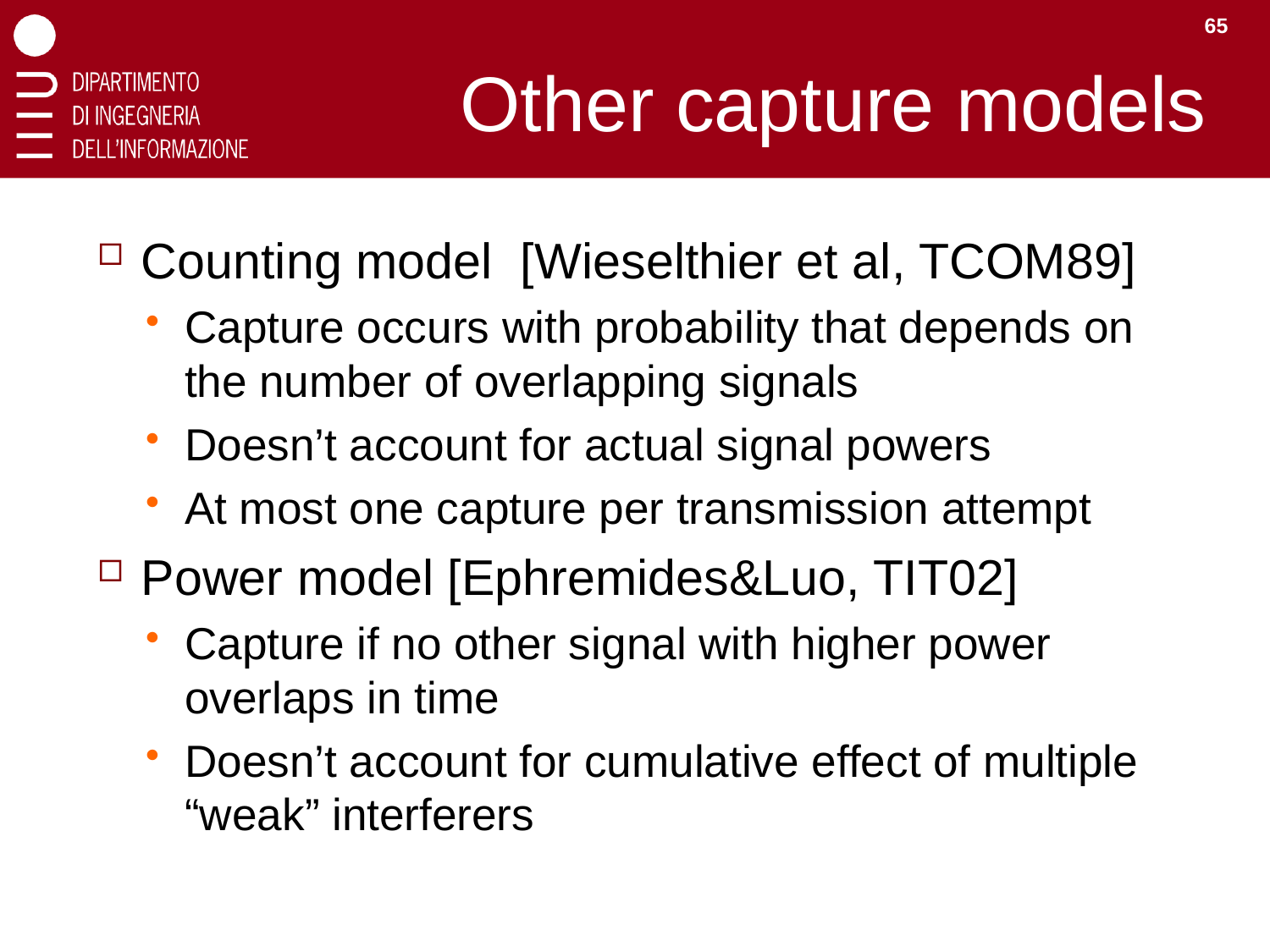

65
# Other capture models
Counting model  [Wieselthier et al, TCOM89]
Capture occurs with probability that depends on the number of overlapping signals
Doesn’t account for actual signal powers
At most one capture per transmission attempt
Power model [Ephremides&Luo, TIT02]
Capture if no other signal with higher power overlaps in time
Doesn’t account for cumulative effect of multiple “weak” interferers